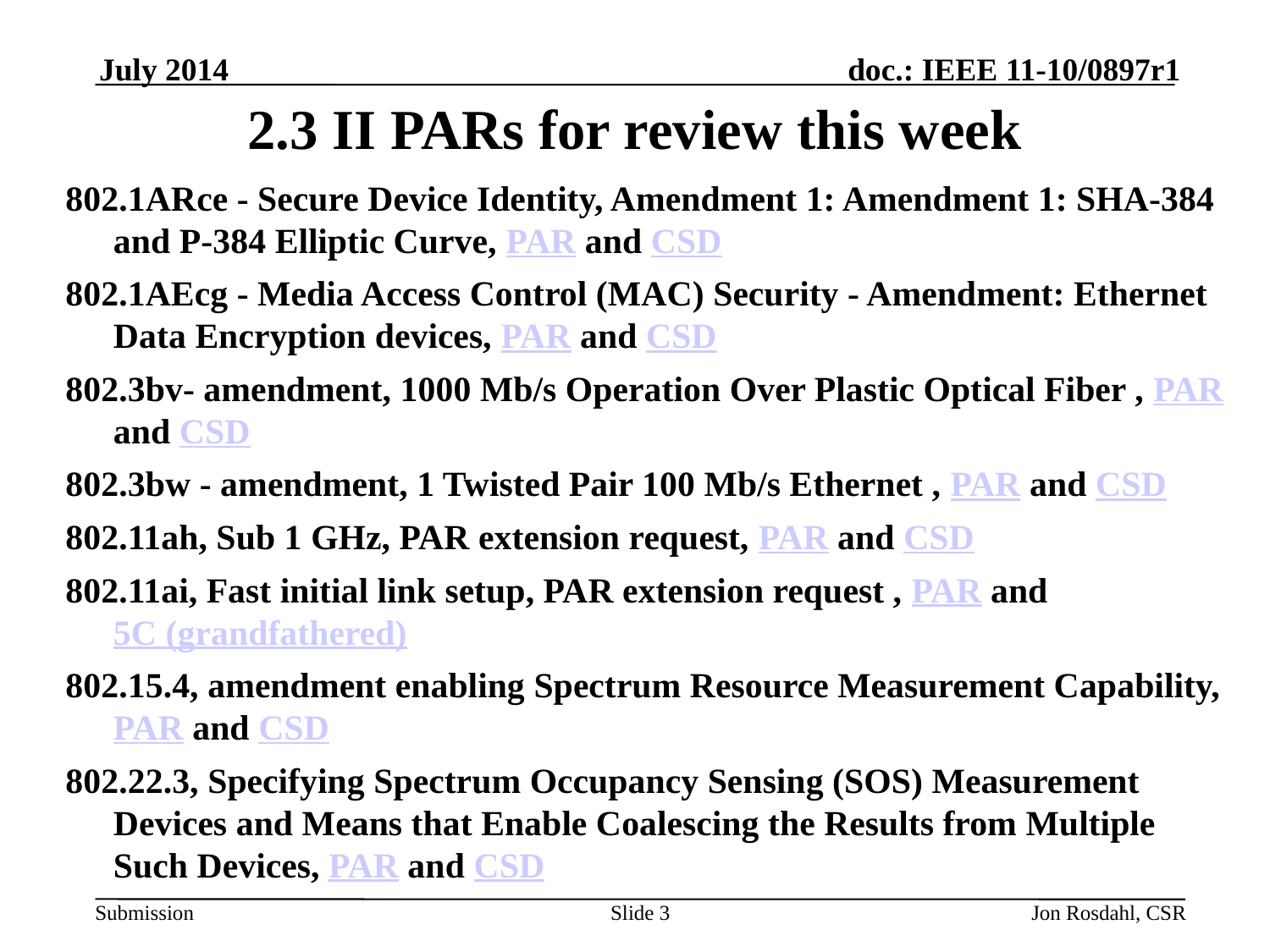

July 2014
# 2.3 II PARs for review this week
802.1ARce - Secure Device Identity, Amendment 1: Amendment 1: SHA-384 and P-384 Elliptic Curve, PAR and CSD
802.1AEcg - Media Access Control (MAC) Security - Amendment: Ethernet Data Encryption devices, PAR and CSD
802.3bv- amendment, 1000 Mb/s Operation Over Plastic Optical Fiber , PAR and CSD
802.3bw - amendment, 1 Twisted Pair 100 Mb/s Ethernet , PAR and CSD
802.11ah, Sub 1 GHz, PAR extension request, PAR and CSD
802.11ai, Fast initial link setup, PAR extension request , PAR and 5C (grandfathered)
802.15.4, amendment enabling Spectrum Resource Measurement Capability, PAR and CSD
802.22.3, Specifying Spectrum Occupancy Sensing (SOS) Measurement Devices and Means that Enable Coalescing the Results from Multiple Such Devices, PAR and CSD

Slide 3
Jon Rosdahl, CSR